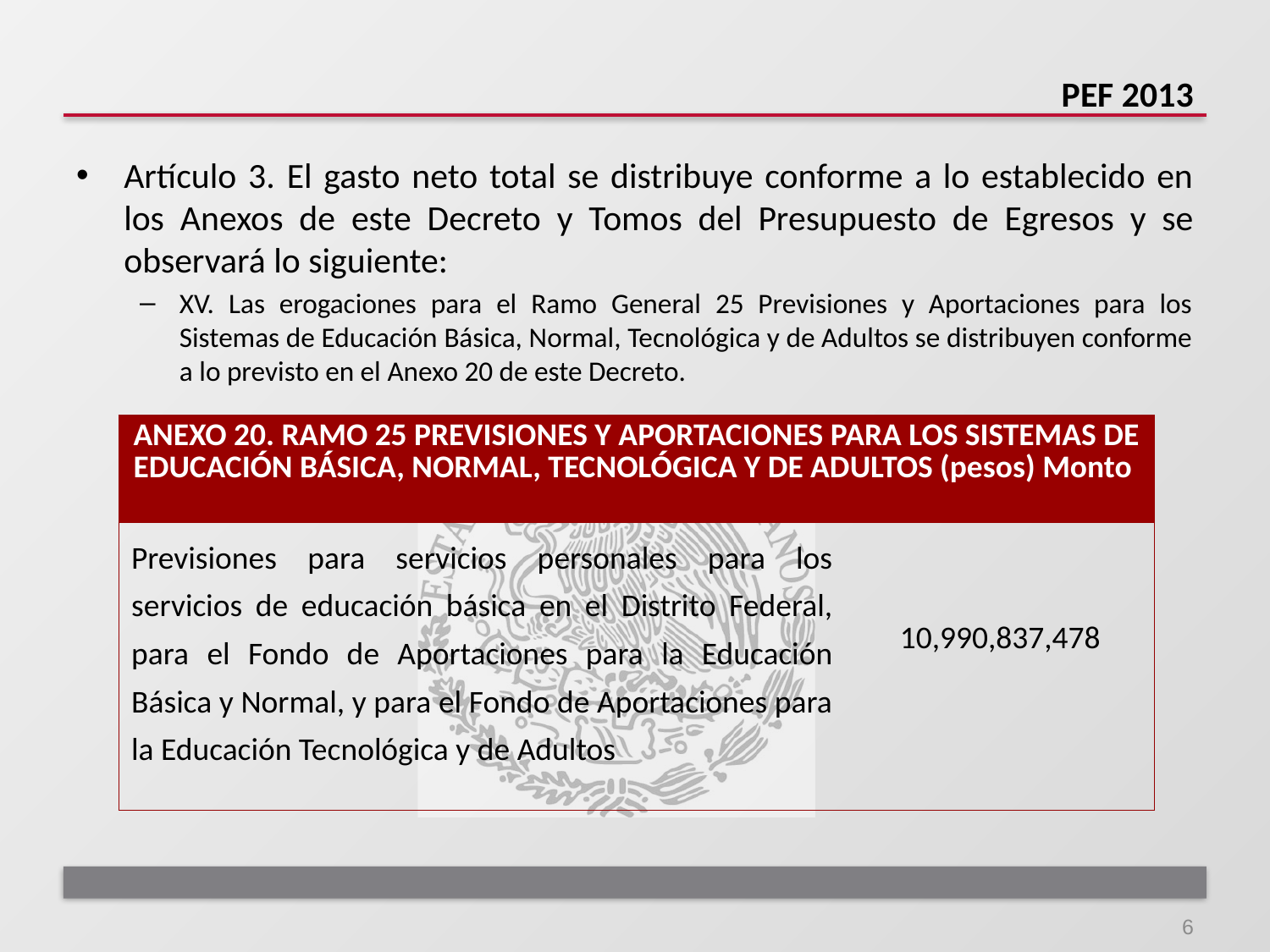

# PEF 2013
Artículo 3. El gasto neto total se distribuye conforme a lo establecido en los Anexos de este Decreto y Tomos del Presupuesto de Egresos y se observará lo siguiente:
XV. Las erogaciones para el Ramo General 25 Previsiones y Aportaciones para los Sistemas de Educación Básica, Normal, Tecnológica y de Adultos se distribuyen conforme a lo previsto en el Anexo 20 de este Decreto.

| ANEXO 20. RAMO 25 PREVISIONES Y APORTACIONES PARA LOS SISTEMAS DE EDUCACIÓN BÁSICA, NORMAL, TECNOLÓGICA Y DE ADULTOS (pesos) Monto |  |
| --- | --- |
| Previsiones para servicios personales para los servicios de educación básica en el Distrito Federal, para el Fondo de Aportaciones para la Educación Básica y Normal, y para el Fondo de Aportaciones para la Educación Tecnológica y de Adultos | 10,990,837,478 |
6